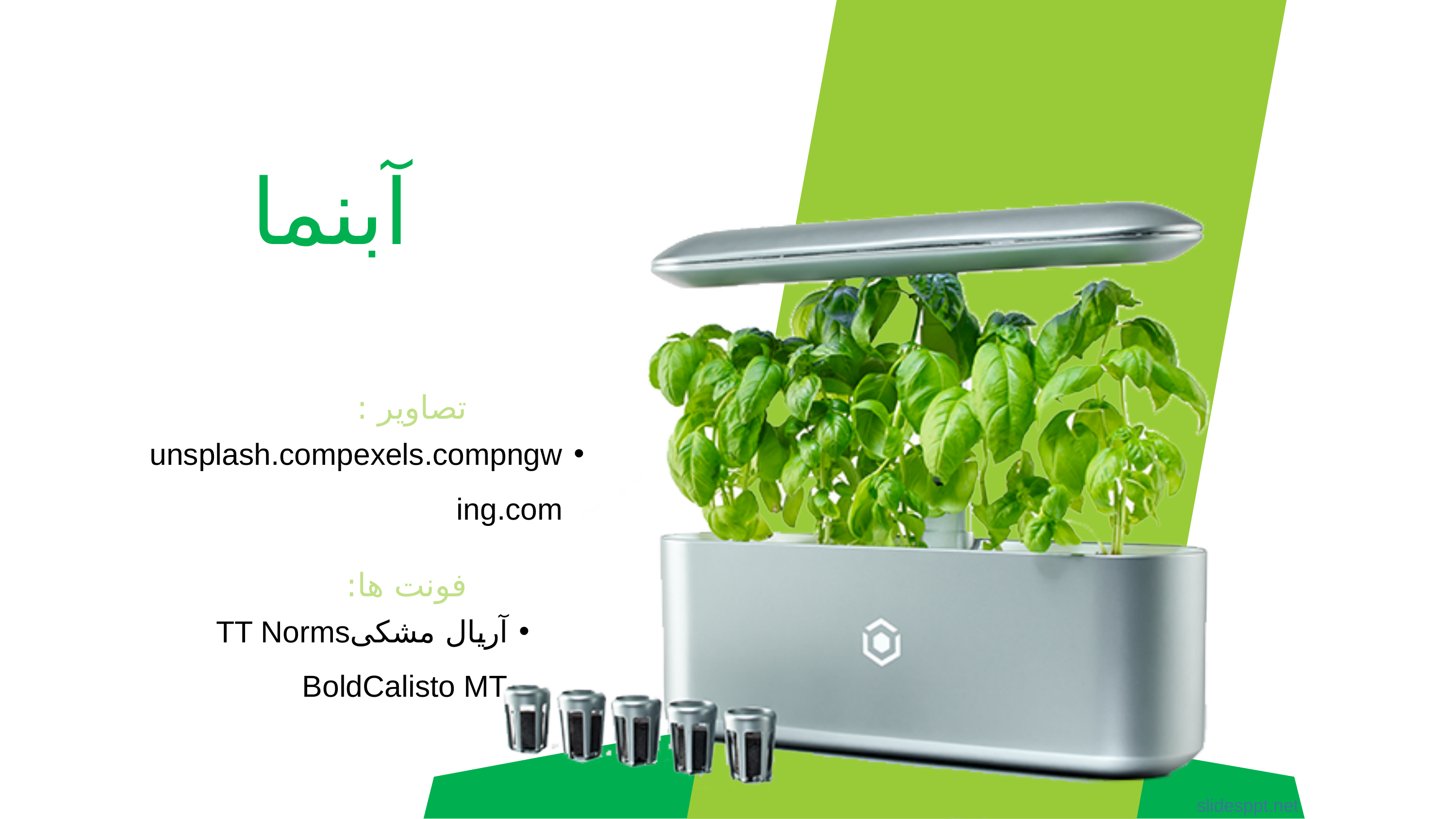

آبنما

تصاویر :
unsplash.compexels.compngwing.com
فونت ها:
آریال مشکیTT Norms BoldCalisto MT

slidesppt.net